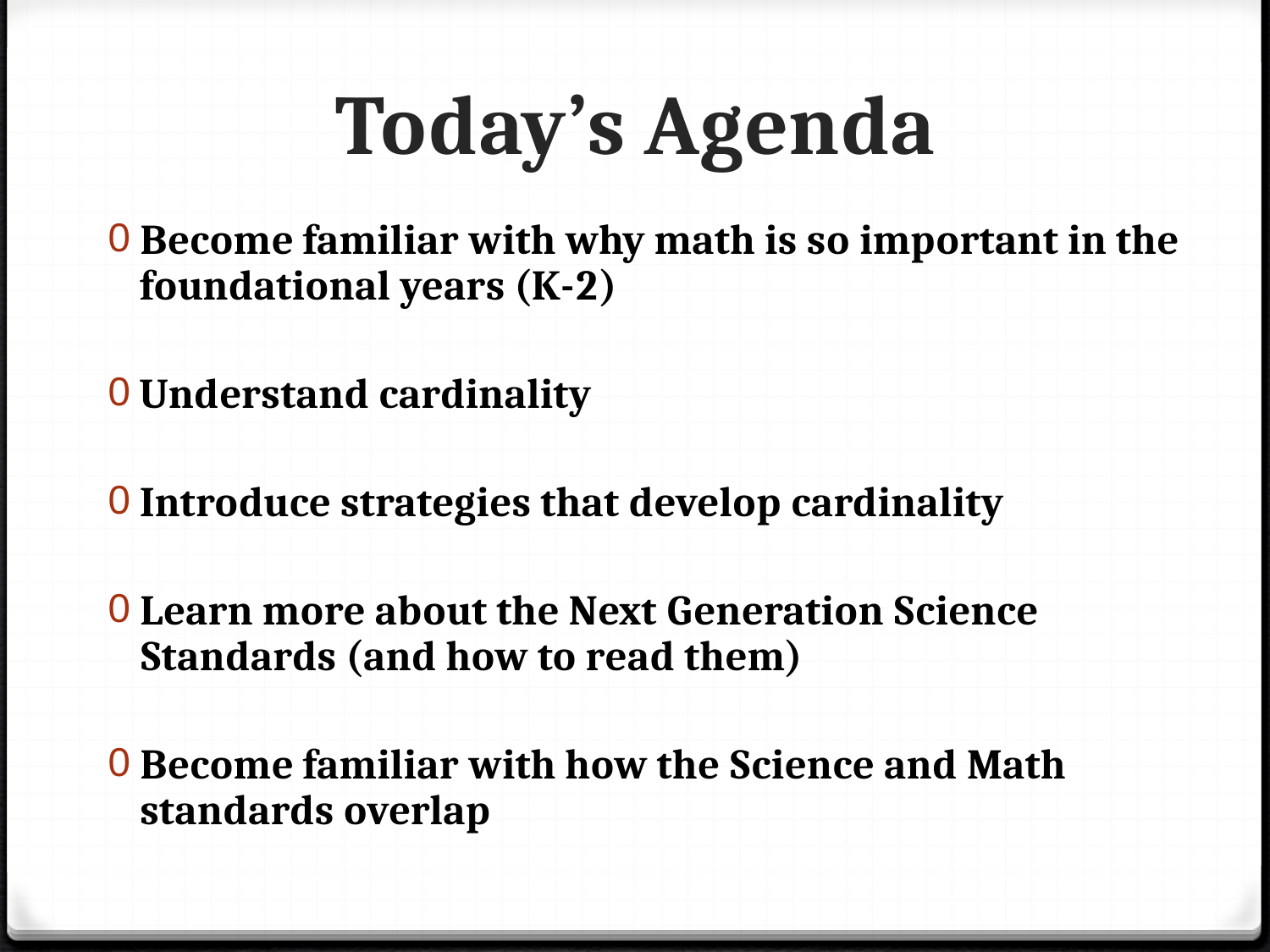

Today’s Agenda
Become familiar with why math is so important in the foundational years (K-2)

Understand cardinality

Introduce strategies that develop cardinality

Learn more about the Next Generation Science Standards (and how to read them)

Become familiar with how the Science and Math standards overlap